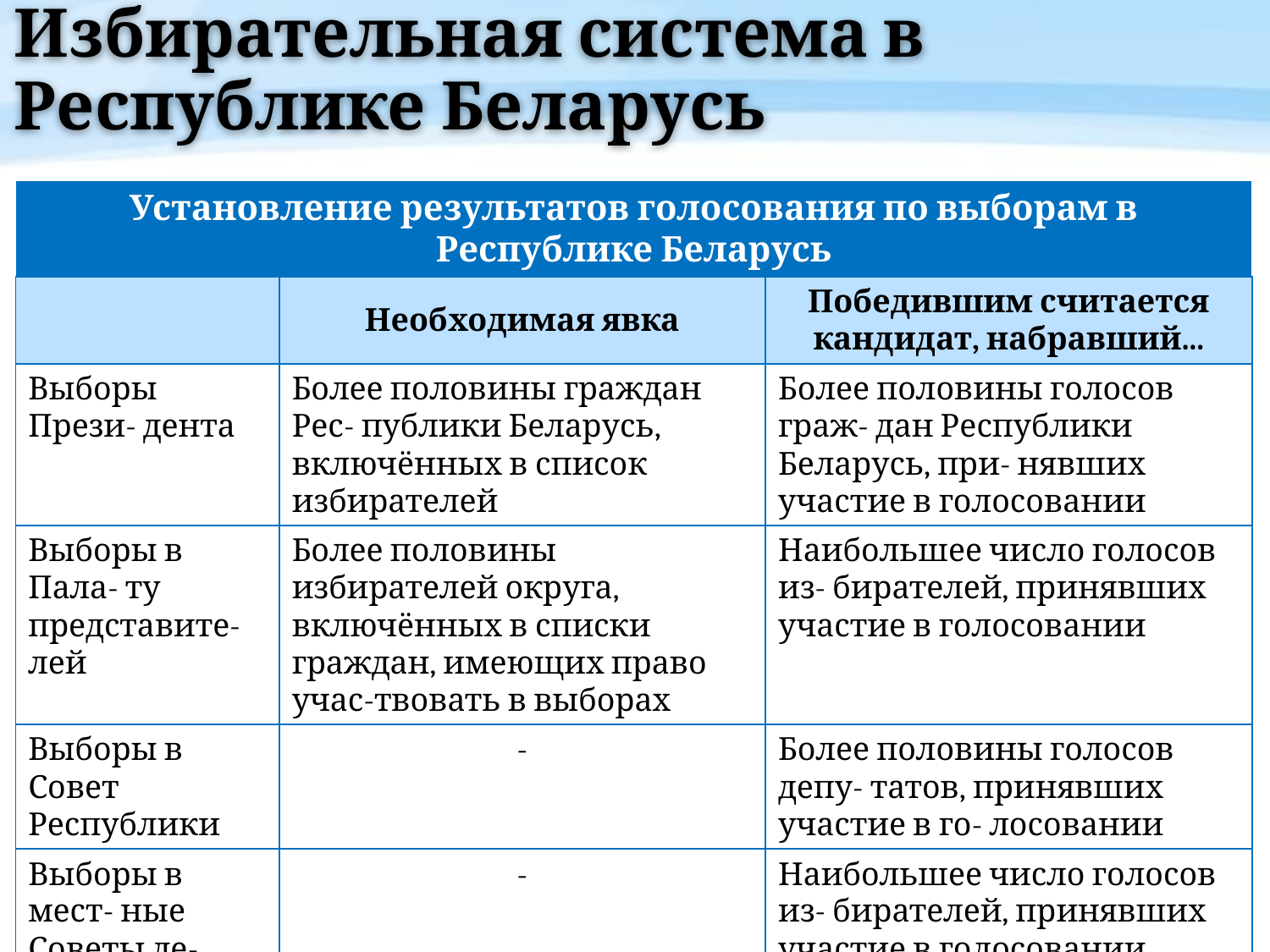

# Избирательная система в Республике Беларусь
| Установление результатов голосования по выборам в Республике Беларусь |  |  |
| --- | --- | --- |
|  | Необходимая явка | Победившим считается кандидат, набравший... |
| Выборы Прези- дента | Более половины граждан Рес- публики Беларусь, включённых в список избирателей | Более половины голосов граж- дан Республики Беларусь, при- нявших участие в голосовании |
| Выборы в Пала- ту представите- лей | Более половины избирателей округа, включённых в списки граждан, имеющих право учас-твовать в выборах | Наибольшее число голосов из- бирателей, принявших участие в голосовании |
| Выборы в Совет Республики | - | Более половины голосов депу- татов, принявших участие в го- лосовании |
| Выборы в мест- ные Советы де- путатов | - | Наибольшее число голосов из- бирателей, принявших участие в голосовании |